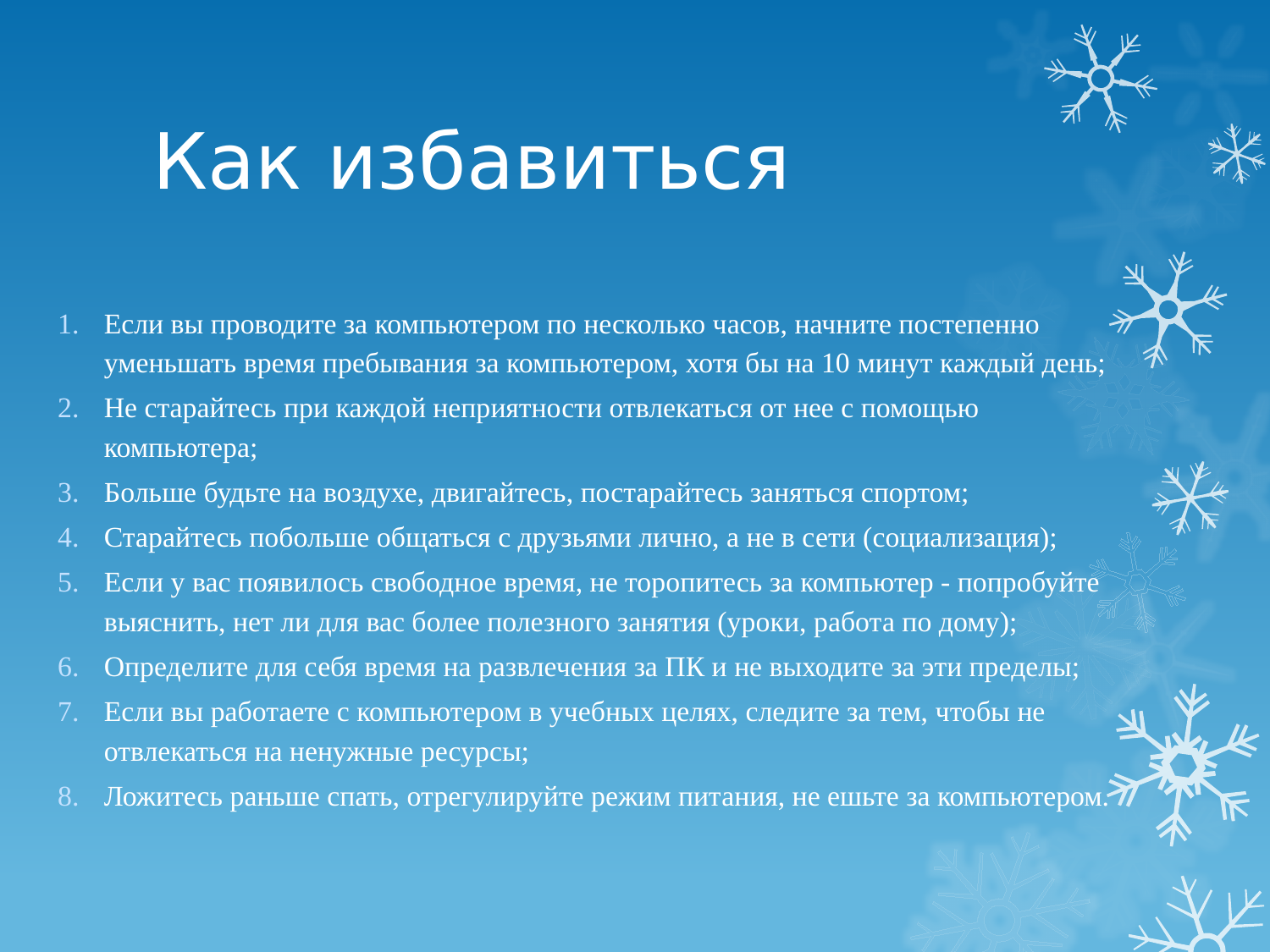

# Как избавиться
Если вы проводите за компьютером по несколько часов, начните постепенно уменьшать время пребывания за компьютером, хотя бы на 10 минут каждый день;
Не старайтесь при каждой неприятности отвлекаться от нее с помощью компьютера;
Больше будьте на воздухе, двигайтесь, постарайтесь заняться спортом;
Старайтесь побольше общаться с друзьями лично, а не в сети (социализация);
Если у вас появилось свободное время, не торопитесь за компьютер - попробуйте выяснить, нет ли для вас более полезного занятия (уроки, работа по дому);
Определите для себя время на развлечения за ПК и не выходите за эти пределы;
Если вы работаете с компьютером в учебных целях, следите за тем, чтобы не отвлекаться на ненужные ресурсы;
Ложитесь раньше спать, отрегулируйте режим питания, не ешьте за компьютером.